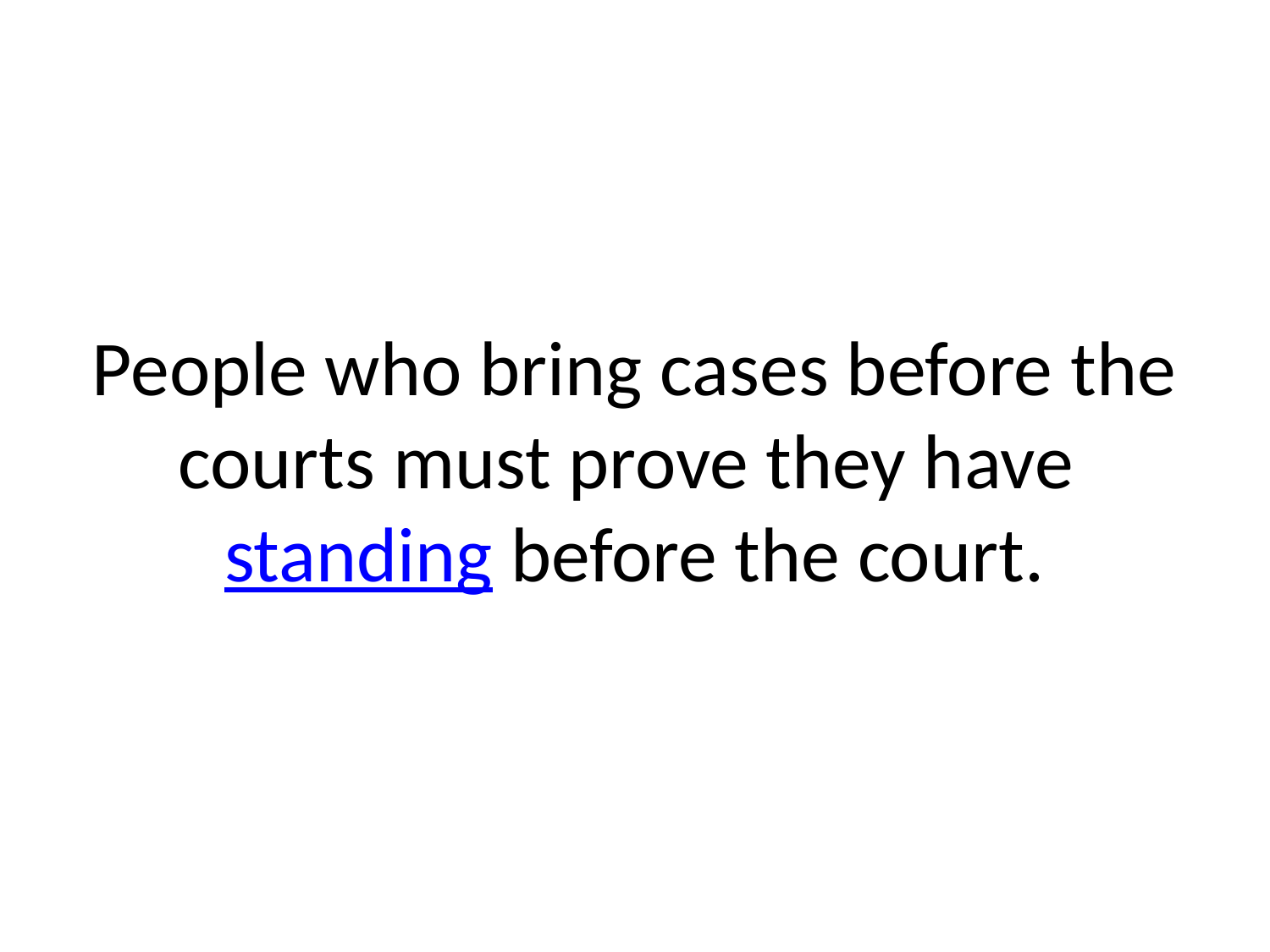

# People who bring cases before the courts must prove they have standing before the court.